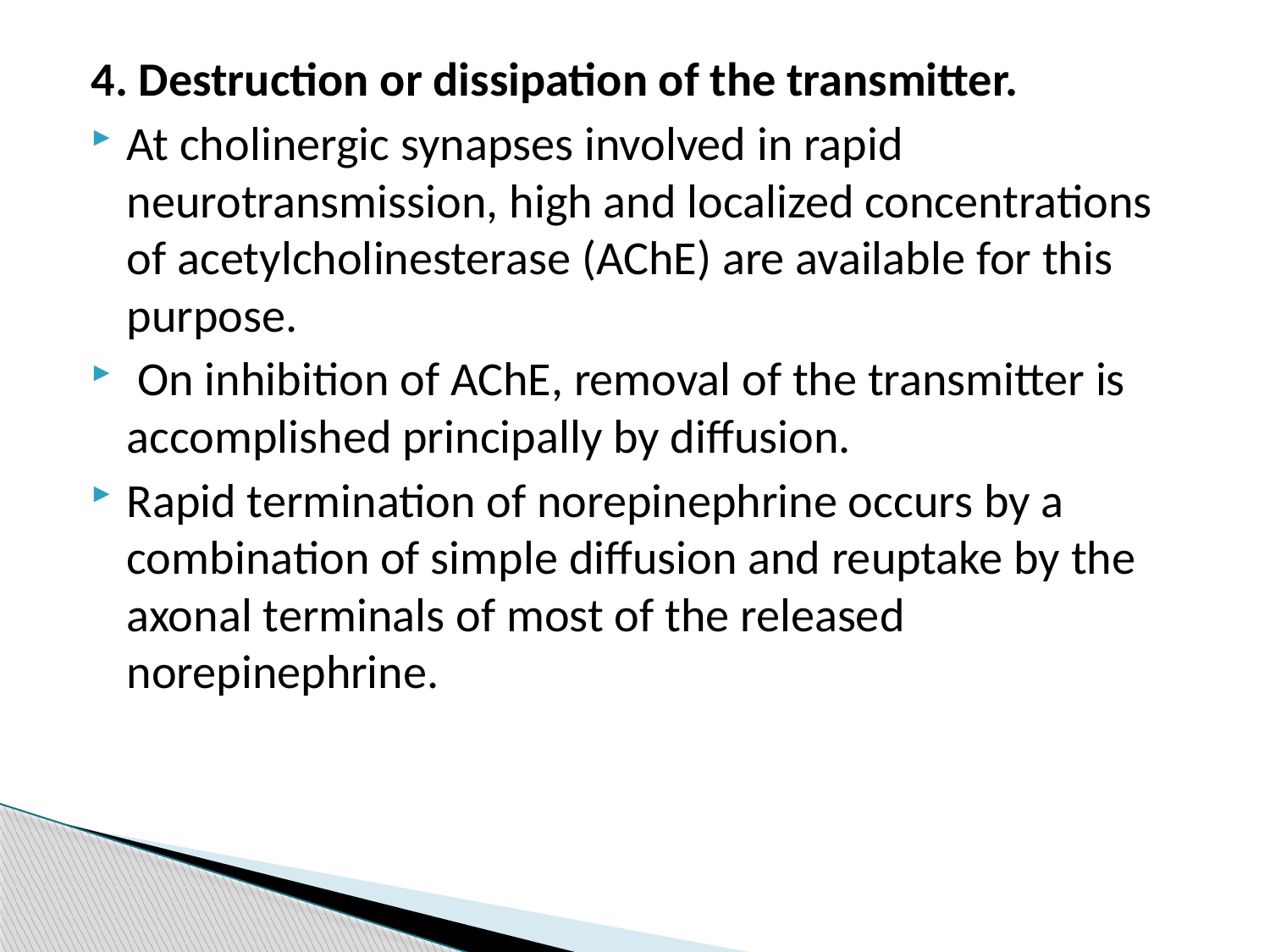

4. Destruction or dissipation of the transmitter.
At cholinergic synapses involved in rapid neurotransmission, high and localized concentrations of acetylcholinesterase (AChE) are available for this purpose.
 On inhibition of AChE, removal of the transmitter is accomplished principally by diffusion.
Rapid termination of norepinephrine occurs by a combination of simple diffusion and reuptake by the axonal terminals of most of the released norepinephrine.